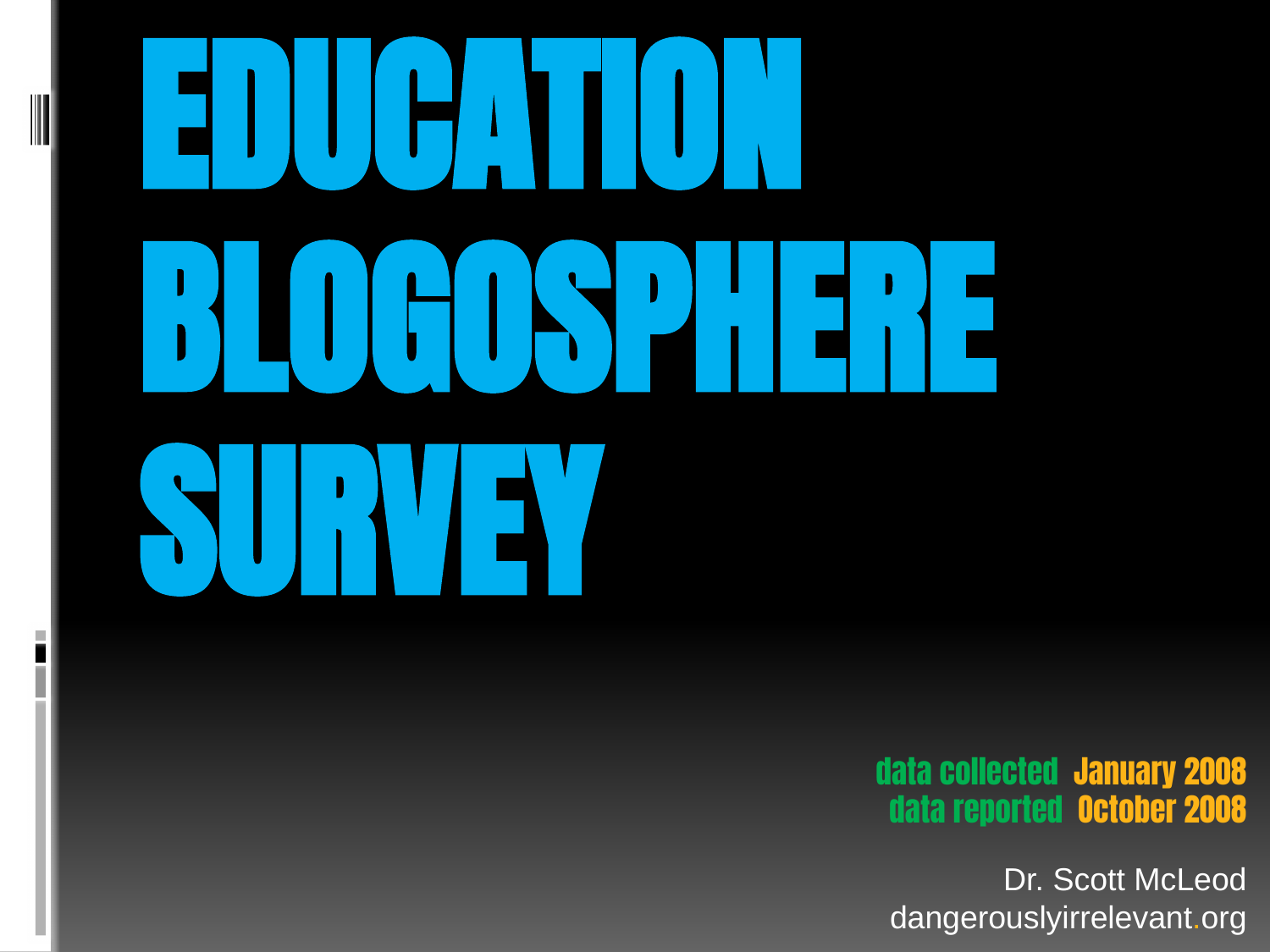

# Education blogosphere survey
 data collected  January 2008
 data reported  October 2008
Dr. Scott McLeod
dangerouslyirrelevant.org